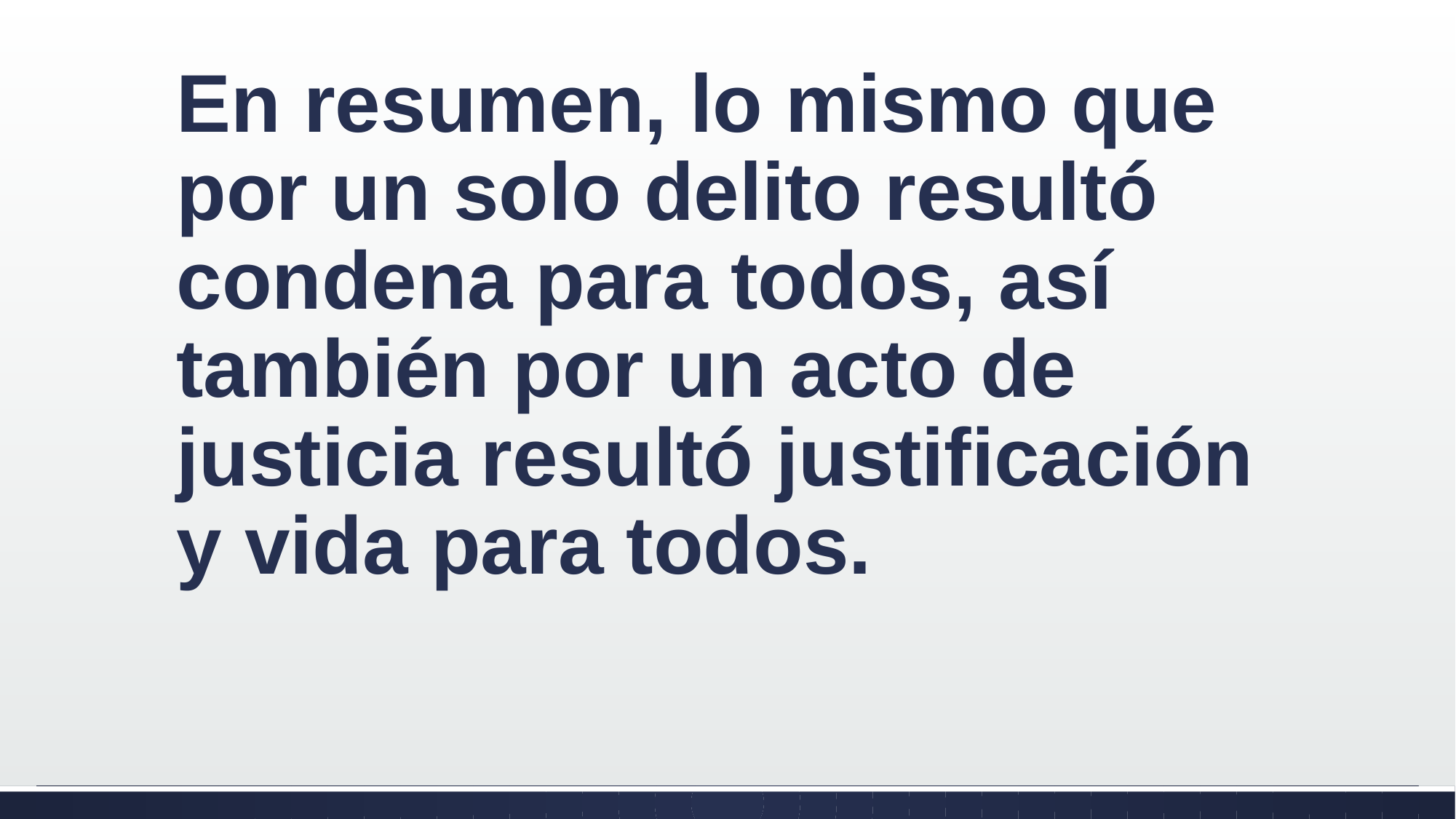

#
En resumen, lo mismo que por un solo delito resultó condena para todos, así también por un acto de justicia resultó justificación y vida para todos.